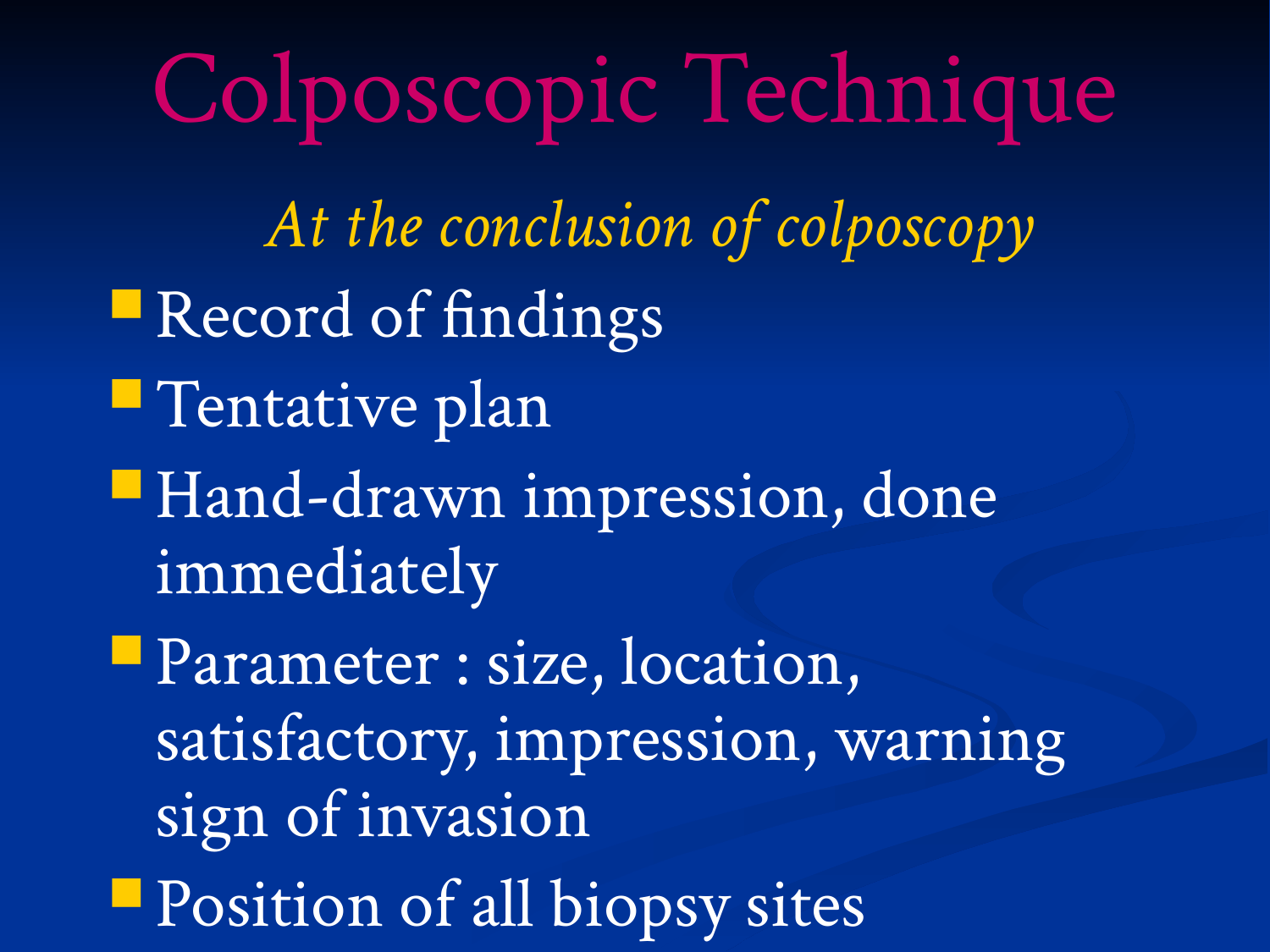

# Colposcopic Technique
At the conclusion of colposcopy
Record of findings
Tentative plan
Hand-drawn impression, done immediately
Parameter : size, location, satisfactory, impression, warning sign of invasion
Position of all biopsy sites